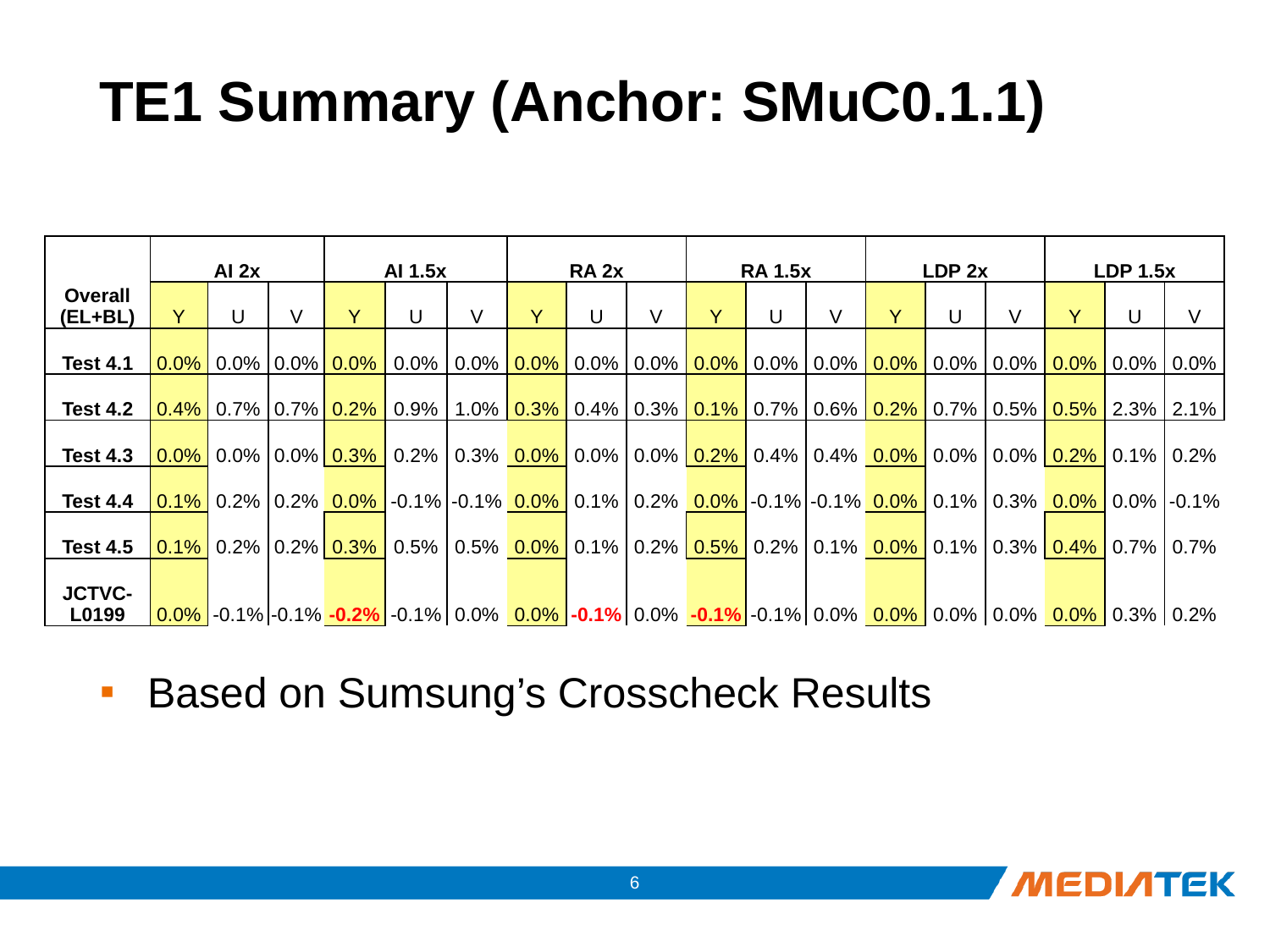

# TE1 Summary (Anchor: SMuC0.1.1)

Based on Sumsung’s Crosscheck Results
| Overall (EL+BL) | AI 2x |  |  | AI 1.5x |  |  | RA 2x |  |  | RA 1.5x |  |  | LDP 2x |  |  | LDP 1.5x |  |  |
| --- | --- | --- | --- | --- | --- | --- | --- | --- | --- | --- | --- | --- | --- | --- | --- | --- | --- | --- |
|  | Y | U | V | Y | U | V | Y | U | V | Y | U | V | Y | U | V | Y | U | V |
| Test 4.1 | 0.0% | 0.0% | 0.0% | 0.0% | 0.0% | 0.0% | 0.0% | 0.0% | 0.0% | 0.0% | 0.0% | 0.0% | 0.0% | 0.0% | 0.0% | 0.0% | 0.0% | 0.0% |
| Test 4.2 | 0.4% | 0.7% | 0.7% | 0.2% | 0.9% | 1.0% | 0.3% | 0.4% | 0.3% | 0.1% | 0.7% | 0.6% | 0.2% | 0.7% | 0.5% | 0.5% | 2.3% | 2.1% |
| Test 4.3 | 0.0% | 0.0% | 0.0% | 0.3% | 0.2% | 0.3% | 0.0% | 0.0% | 0.0% | 0.2% | 0.4% | 0.4% | 0.0% | 0.0% | 0.0% | 0.2% | 0.1% | 0.2% |
| Test 4.4 | 0.1% | 0.2% | 0.2% | 0.0% | -0.1% | -0.1% | 0.0% | 0.1% | 0.2% | 0.0% | -0.1% | -0.1% | 0.0% | 0.1% | 0.3% | 0.0% | 0.0% | -0.1% |
| Test 4.5 | 0.1% | 0.2% | 0.2% | 0.3% | 0.5% | 0.5% | 0.0% | 0.1% | 0.2% | 0.5% | 0.2% | 0.1% | 0.0% | 0.1% | 0.3% | 0.4% | 0.7% | 0.7% |
| JCTVC-L0199 | 0.0% | -0.1% | -0.1% | -0.2% | -0.1% | 0.0% | 0.0% | -0.1% | 0.0% | -0.1% | -0.1% | 0.0% | 0.0% | 0.0% | 0.0% | 0.0% | 0.3% | 0.2% |
6